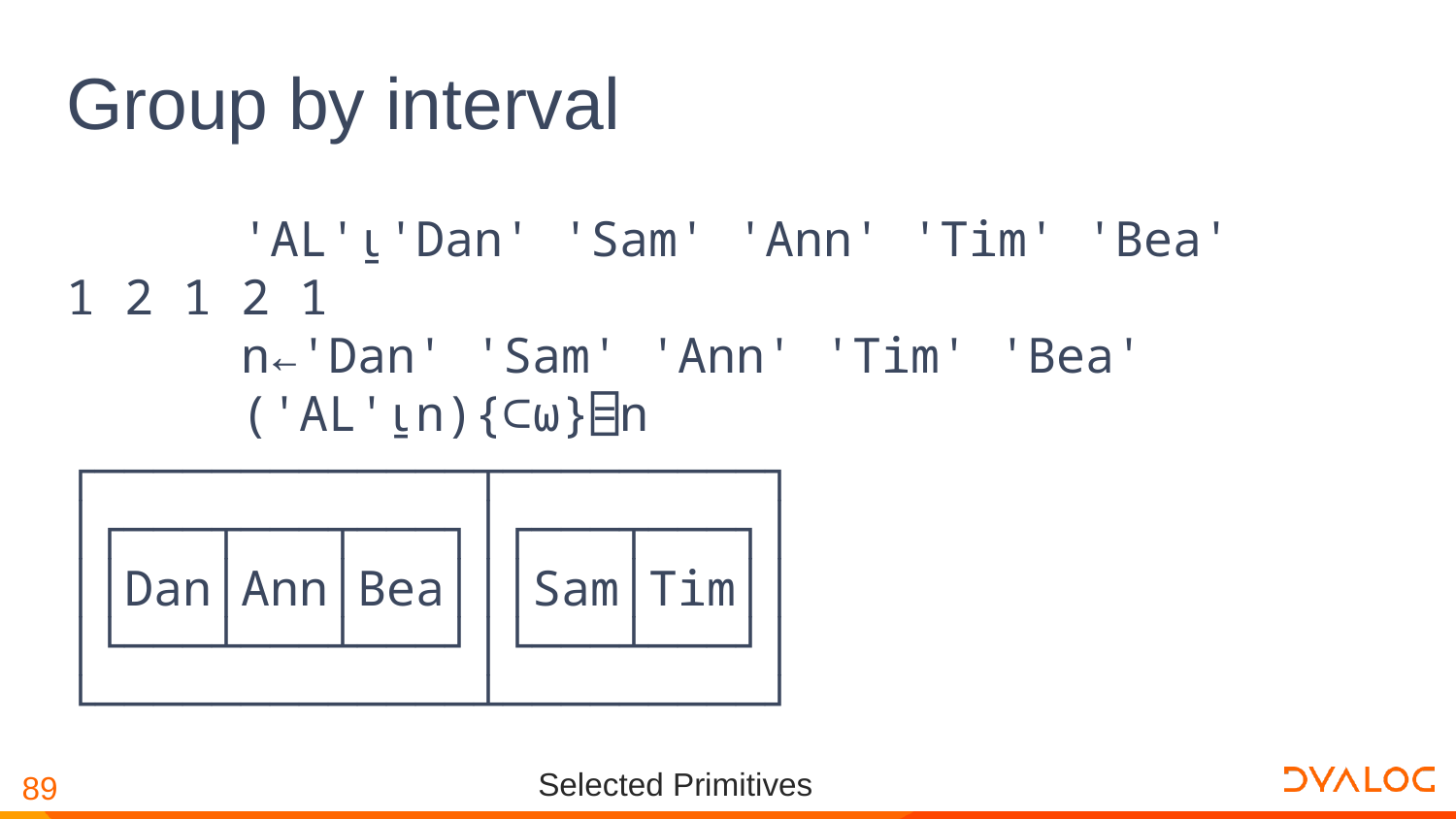

# Group by interval
      'AL'⍸'Dan' 'Sam' 'Ann' 'Tim' 'Bea'
1 2 1 2 1
      n←'Dan' 'Sam' 'Ann' 'Tim' 'Bea'
      ('AL'⍸n){⊂⍵}⌸n
┌─────────────┬─────────┐
│┌───┬───┬───┐│┌───┬───┐│
││Dan│Ann│Bea│││Sam│Tim││
│└───┴───┴───┘│└───┴───┘│
└─────────────┴─────────┘